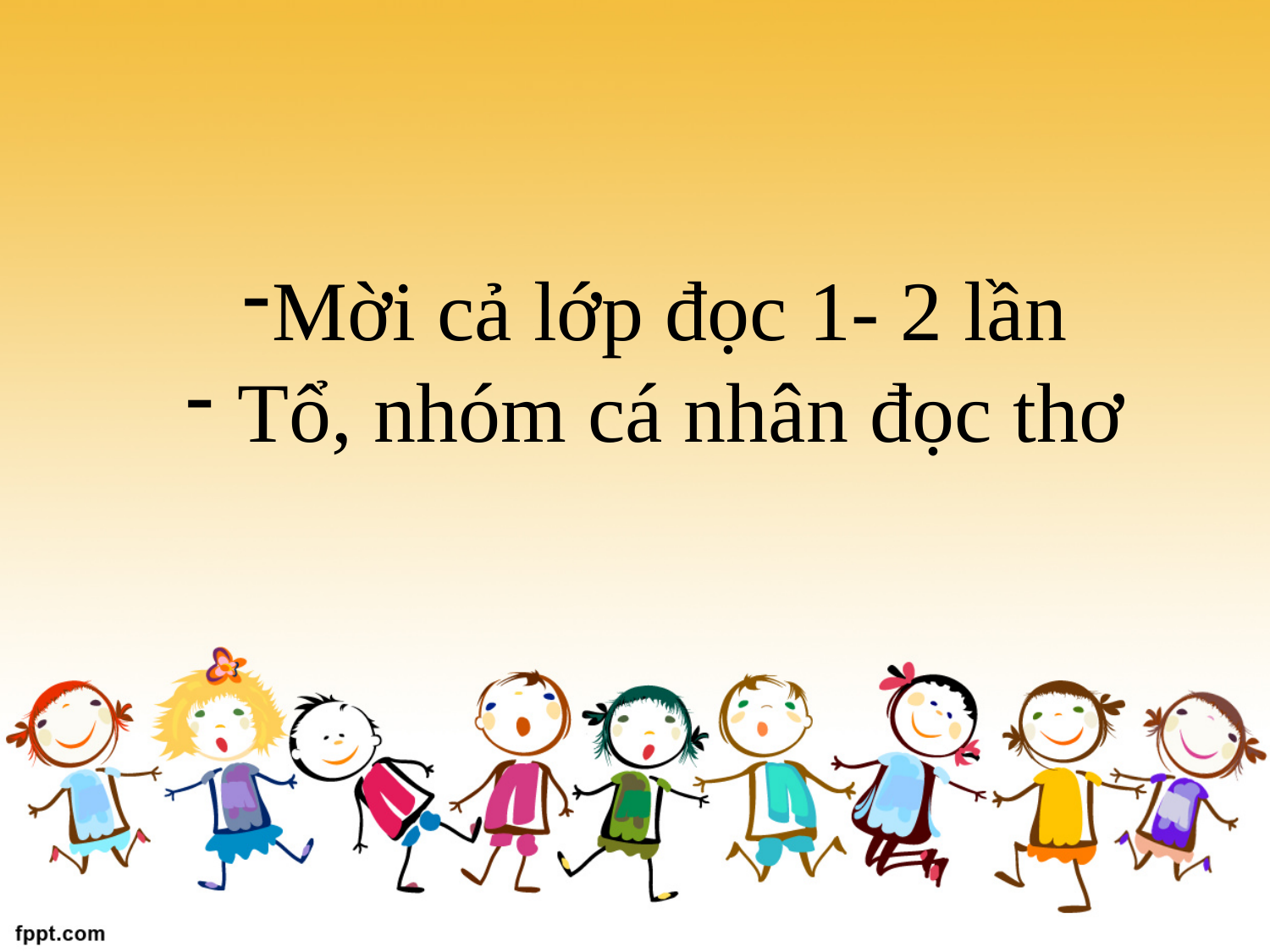

Mời cả lớp đọc 1- 2 lần
 Tổ, nhóm cá nhân đọc thơ